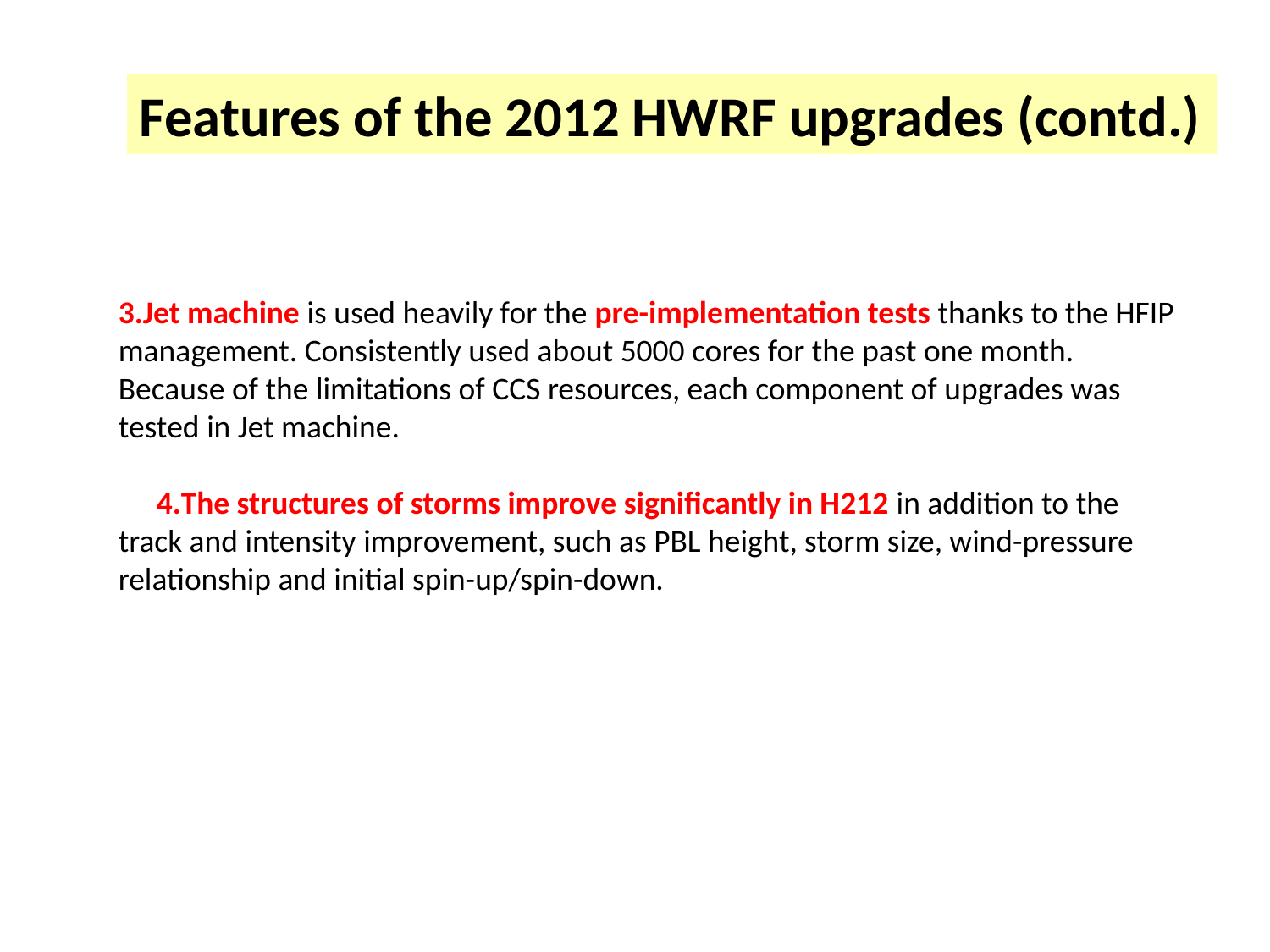

Features of the 2012 HWRF upgrades (contd.)
Jet machine is used heavily for the pre-implementation tests thanks to the HFIP management. Consistently used about 5000 cores for the past one month.  Because of the limitations of CCS resources, each component of upgrades was tested in Jet machine.

The structures of storms improve significantly in H212 in addition to the track and intensity improvement, such as PBL height, storm size, wind-pressure relationship and initial spin-up/spin-down.